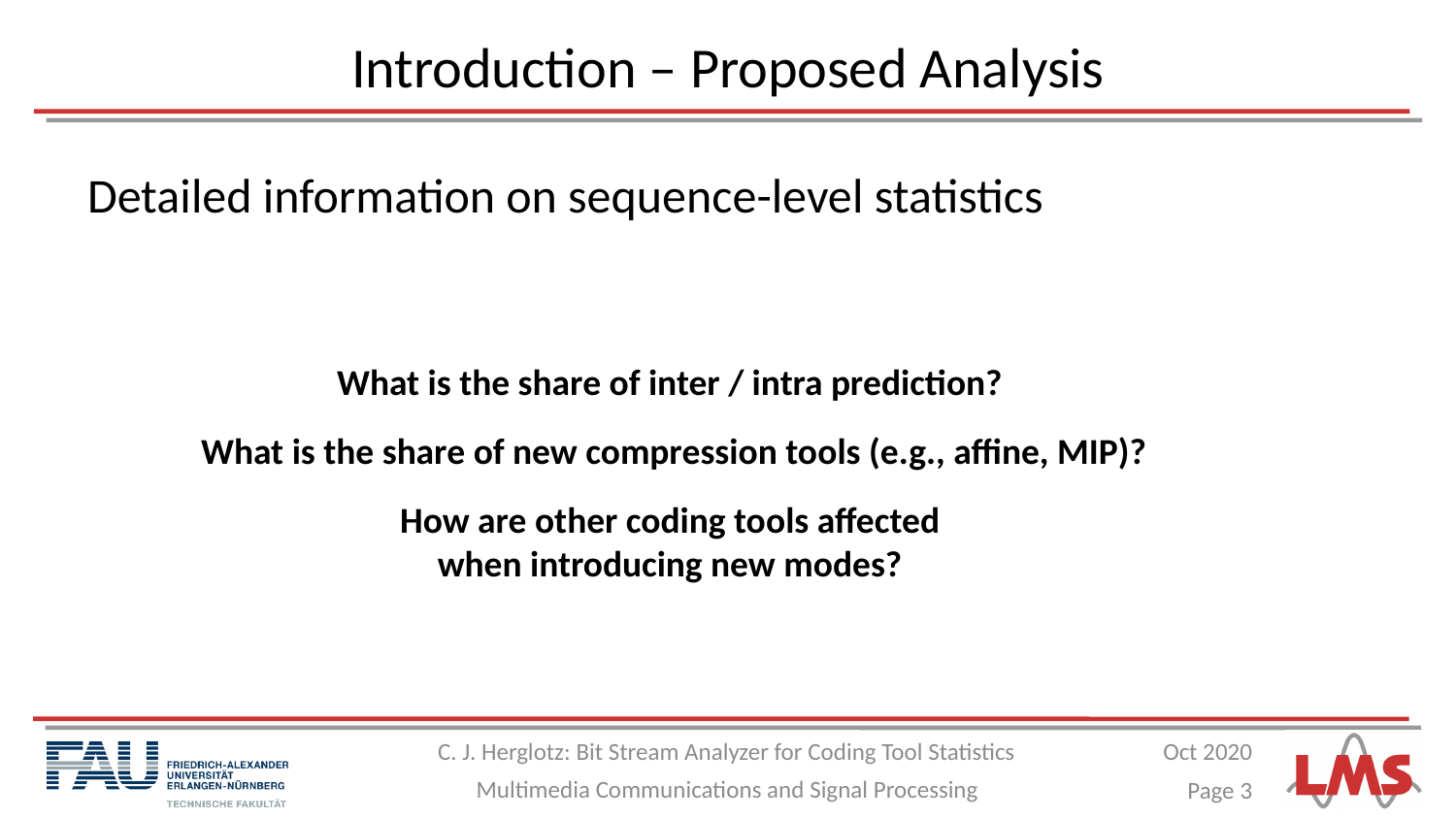

# Introduction – Proposed Analysis
Detailed information on sequence-level statistics
What is the share of inter / intra prediction?
What is the share of new compression tools (e.g., affine, MIP)?
How are other coding tools affected
when introducing new modes?